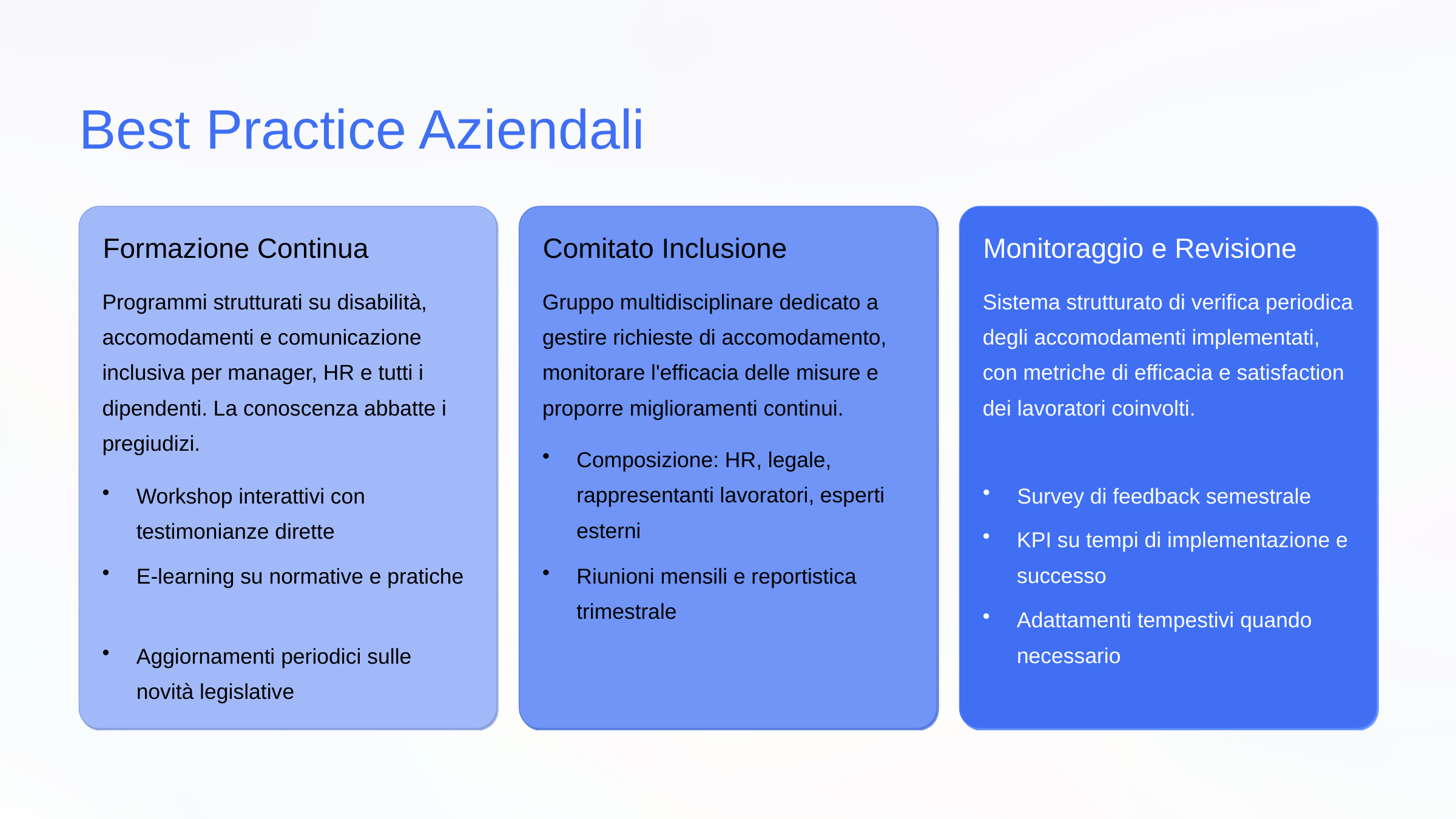

Best Practice Aziendali

Formazione Continua
Comitato Inclusione
Monitoraggio e Revisione
Programmi strutturati su disabilità, accomodamenti e comunicazione inclusiva per manager, HR e tutti i dipendenti. La conoscenza abbatte i pregiudizi.
Gruppo multidisciplinare dedicato a gestire richieste di accomodamento, monitorare l'efficacia delle misure e proporre miglioramenti continui.
Sistema strutturato di verifica periodica degli accomodamenti implementati, con metriche di efficacia e satisfaction dei lavoratori coinvolti.
Composizione: HR, legale, rappresentanti lavoratori, esperti esterni
Workshop interattivi con testimonianze dirette
Survey di feedback semestrale
KPI su tempi di implementazione e successo
E-learning su normative e pratiche
Riunioni mensili e reportistica trimestrale
Adattamenti tempestivi quando necessario
Aggiornamenti periodici sulle novità legislative